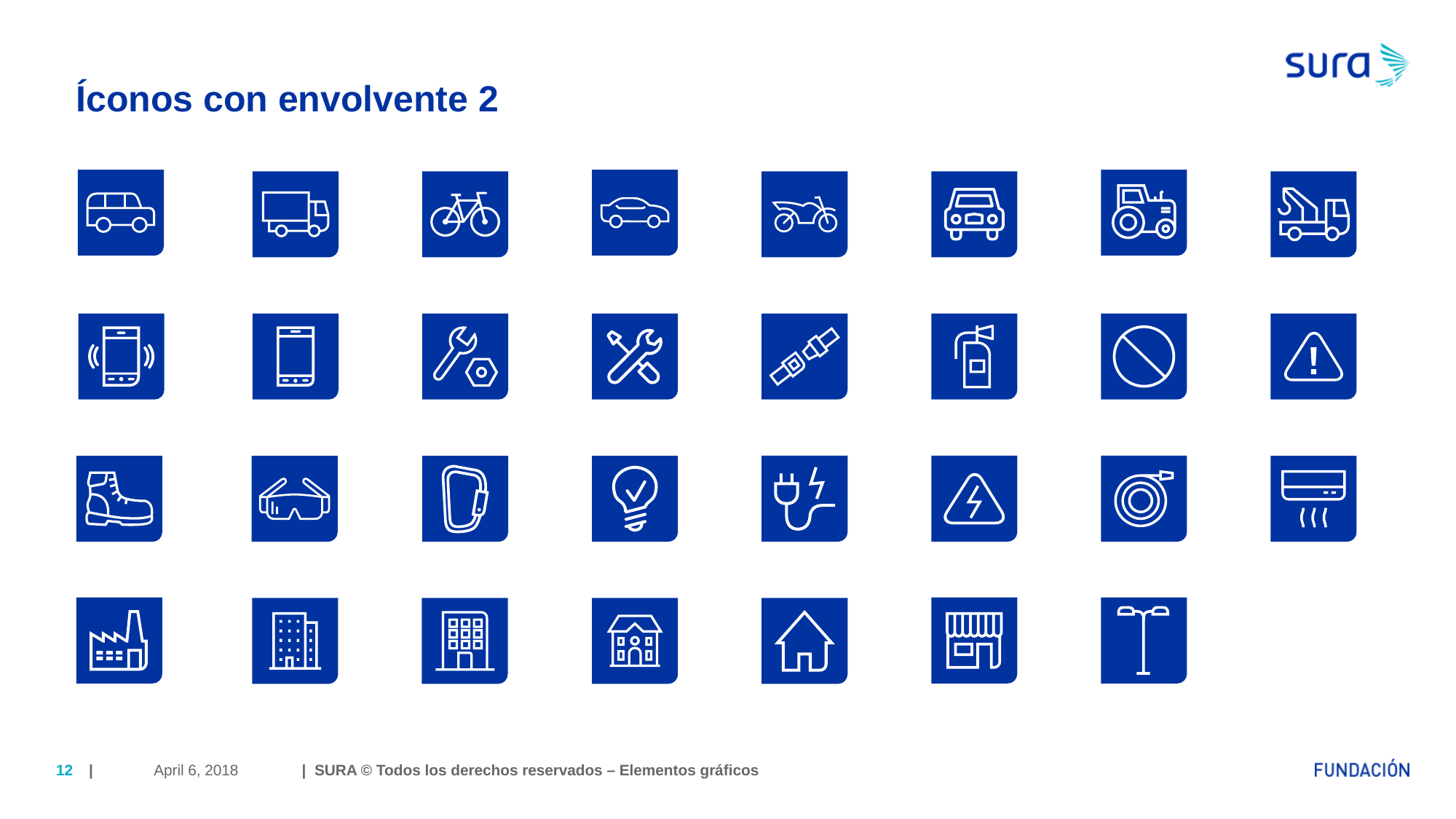

# Íconos con envolvente 2

April 6, 2018
12
|                                                  |  SURA © Todos los derechos reservados – Elementos gráficos